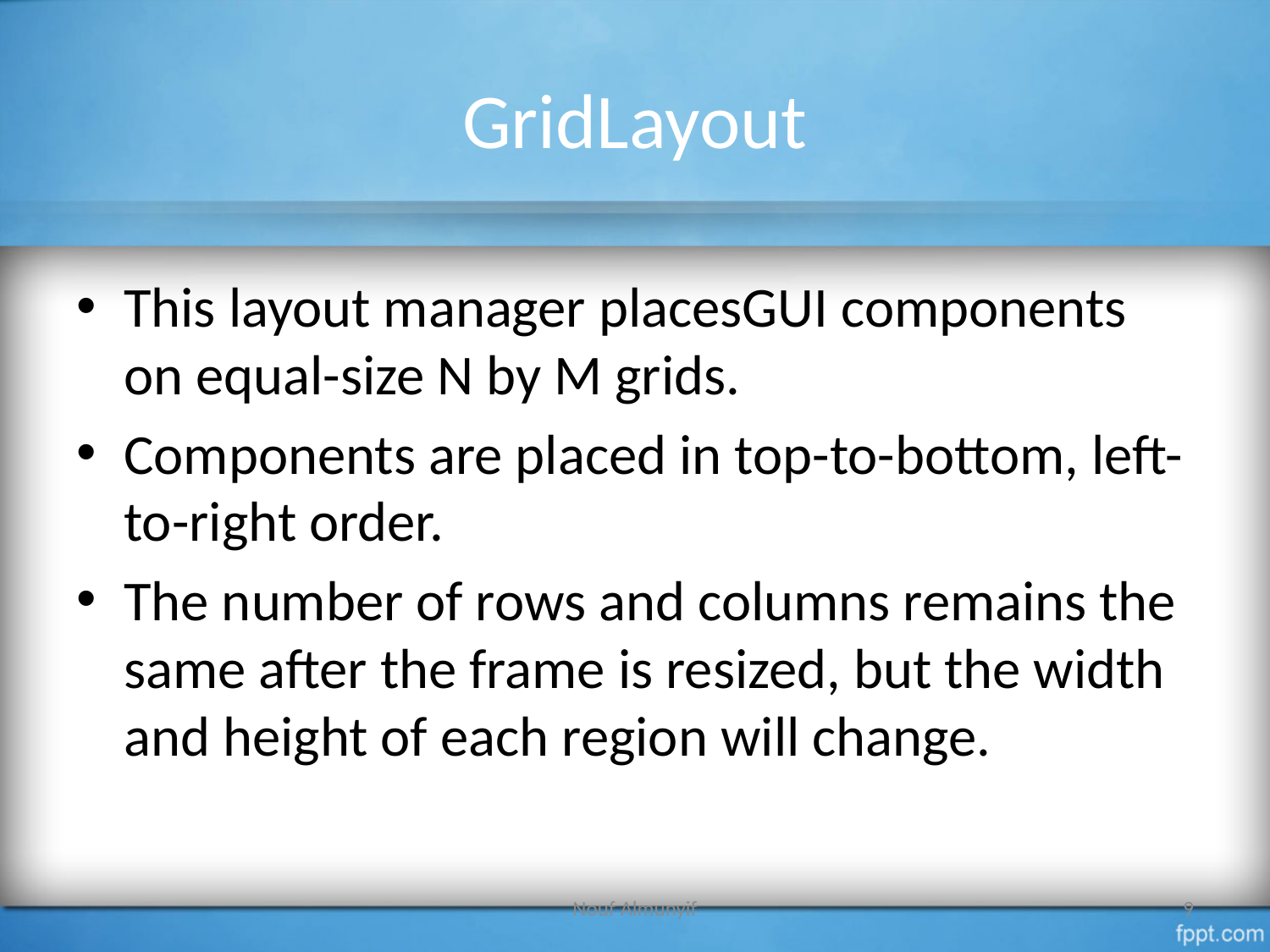

# GridLayout
This layout manager placesGUI components on equal-size N by M grids.
Components are placed in top-to-bottom, left-to-right order.
The number of rows and columns remains the same after the frame is resized, but the width and height of each region will change.

Nouf Almunyif
9